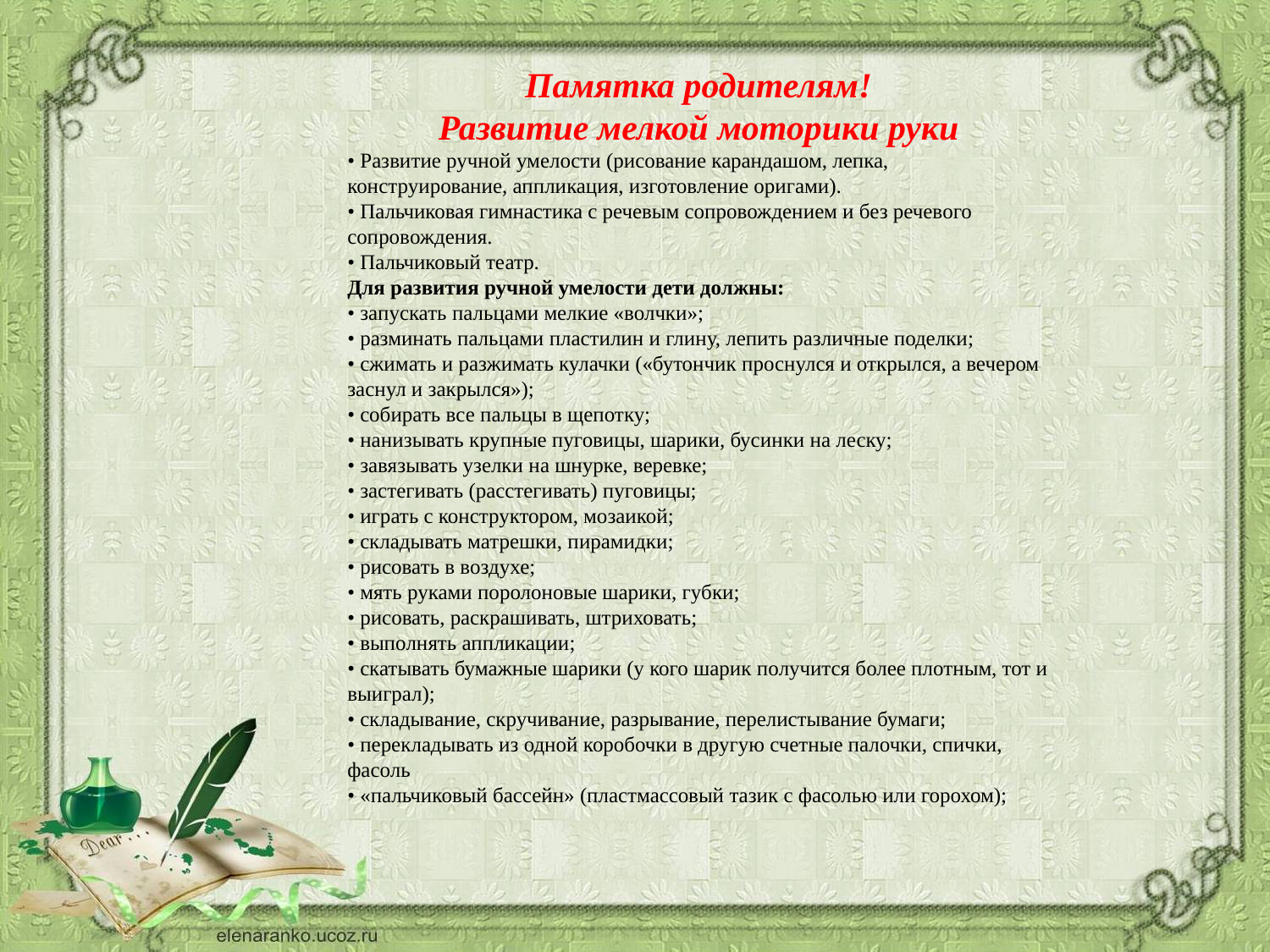

Памятка родителям!
Развитие мелкой моторики руки
• Развитие ручной умелости (рисование карандашом, лепка, конструирование, аппликация, изготовление оригами).
• Пальчиковая гимнастика с речевым сопровождением и без речевого сопровождения.
• Пальчиковый театр.
Для развития ручной умелости дети должны:
• запускать пальцами мелкие «волчки»;
• разминать пальцами пластилин и глину, лепить различные поделки;
• сжимать и разжимать кулачки («бутончик проснулся и открылся, а вечером заснул и закрылся»);
• собирать все пальцы в щепотку;
• нанизывать крупные пуговицы, шарики, бусинки на леску;
• завязывать узелки на шнурке, веревке;
• застегивать (расстегивать) пуговицы;
• играть с конструктором, мозаикой;
• складывать матрешки, пирамидки;
• рисовать в воздухе;
• мять руками поролоновые шарики, губки;
• рисовать, раскрашивать, штриховать;
• выполнять аппликации;
• скатывать бумажные шарики (у кого шарик получится более плотным, тот и выиграл);
• складывание, скручивание, разрывание, перелистывание бумаги;
• перекладывать из одной коробочки в другую счетные палочки, спички, фасоль
• «пальчиковый бассейн» (пластмассовый тазик с фасолью или горохом);